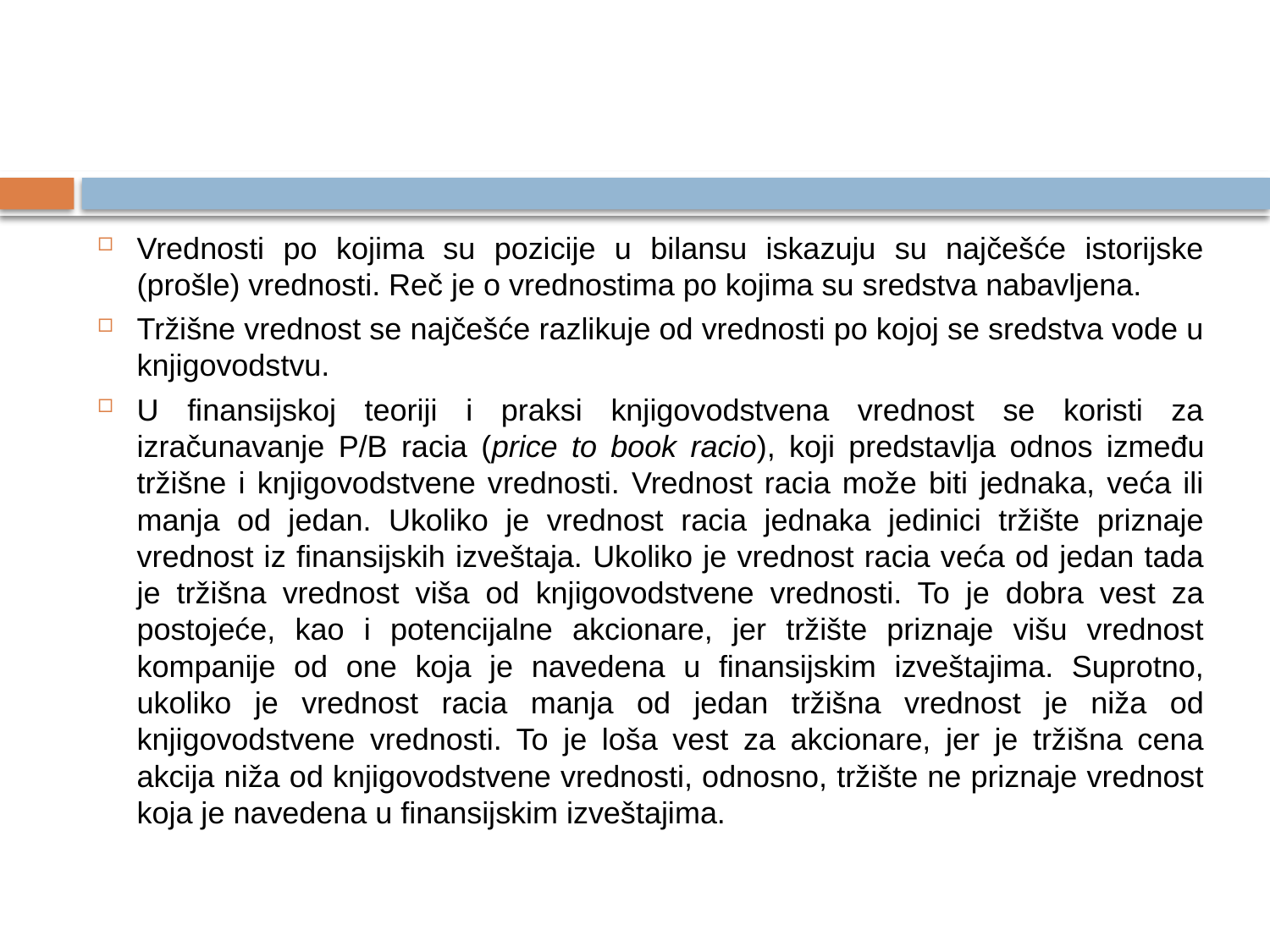

#
Vrednosti po kojima su pozicije u bilansu iskazuju su najčešće istorijske (prošle) vrednosti. Reč je o vrednostima po kojima su sredstva nabavljena.
Tržišne vrednost se najčešće razlikuje od vrednosti po kojoj se sredstva vode u knjigovodstvu.
U finansijskoj teoriji i praksi knjigovodstvena vrednost se koristi za izračunavanje P/B racia (price to book racio), koji predstavlja odnos između tržišne i knjigovodstvene vrednosti. Vrednost racia može biti jednaka, veća ili manja od jedan. Ukoliko je vrednost racia jednaka jedinici tržište priznaje vrednost iz finansijskih izveštaja. Ukoliko je vrednost racia veća od jedan tada je tržišna vrednost viša od knjigovodstvene vrednosti. To je dobra vest za postojeće, kao i potencijalne akcionare, jer tržište priznaje višu vrednost kompanije od one koja je navedena u finansijskim izveštajima. Suprotno, ukoliko je vrednost racia manja od jedan tržišna vrednost je niža od knjigovodstvene vrednosti. To je loša vest za akcionare, jer je tržišna cena akcija niža od knjigovodstvene vrednosti, odnosno, tržište ne priznaje vrednost koja je navedena u finansijskim izveštajima.